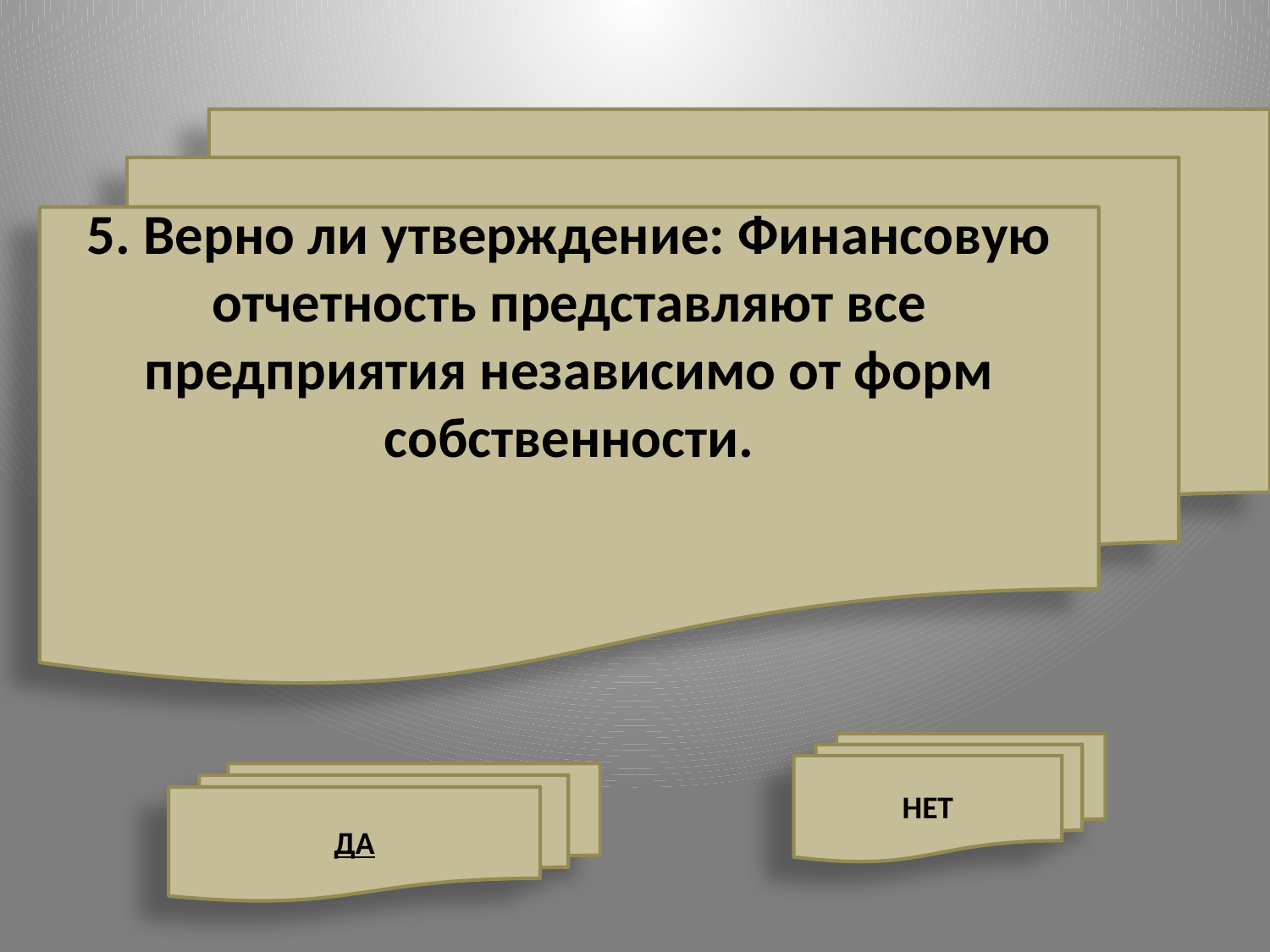

5. Верно ли утверждение: Финансовую отчетность представляют все предприятия независимо от форм собственности.

НЕТ
ДА